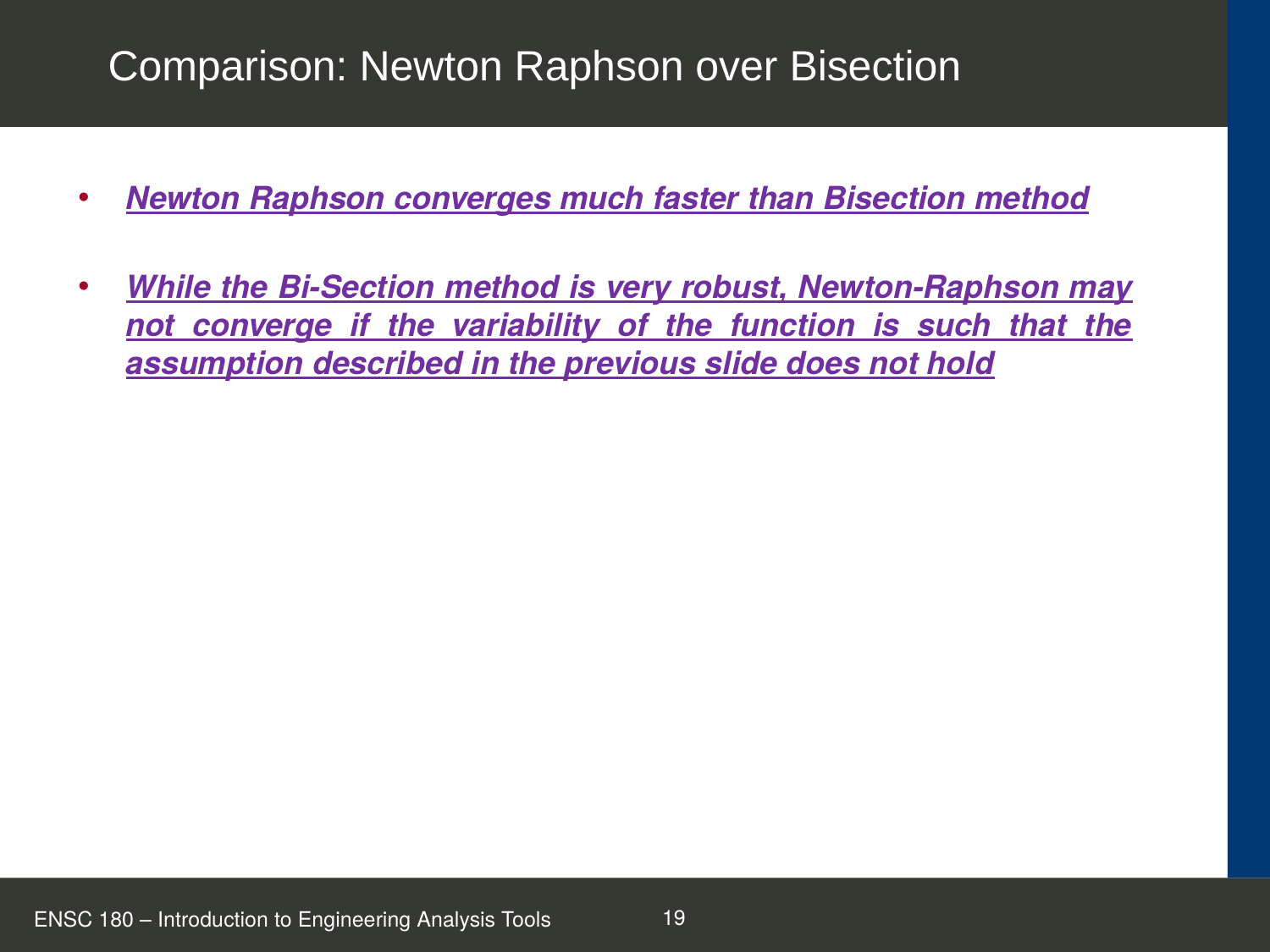

# Comparison: Newton Raphson over Bisection
Newton Raphson converges much faster than Bisection method

While the Bi-Section method is very robust, Newton-Raphson may not converge if the variability of the function is such that the assumption described in the previous slide does not hold

ENSC 180 – Introduction to Engineering Analysis Tools